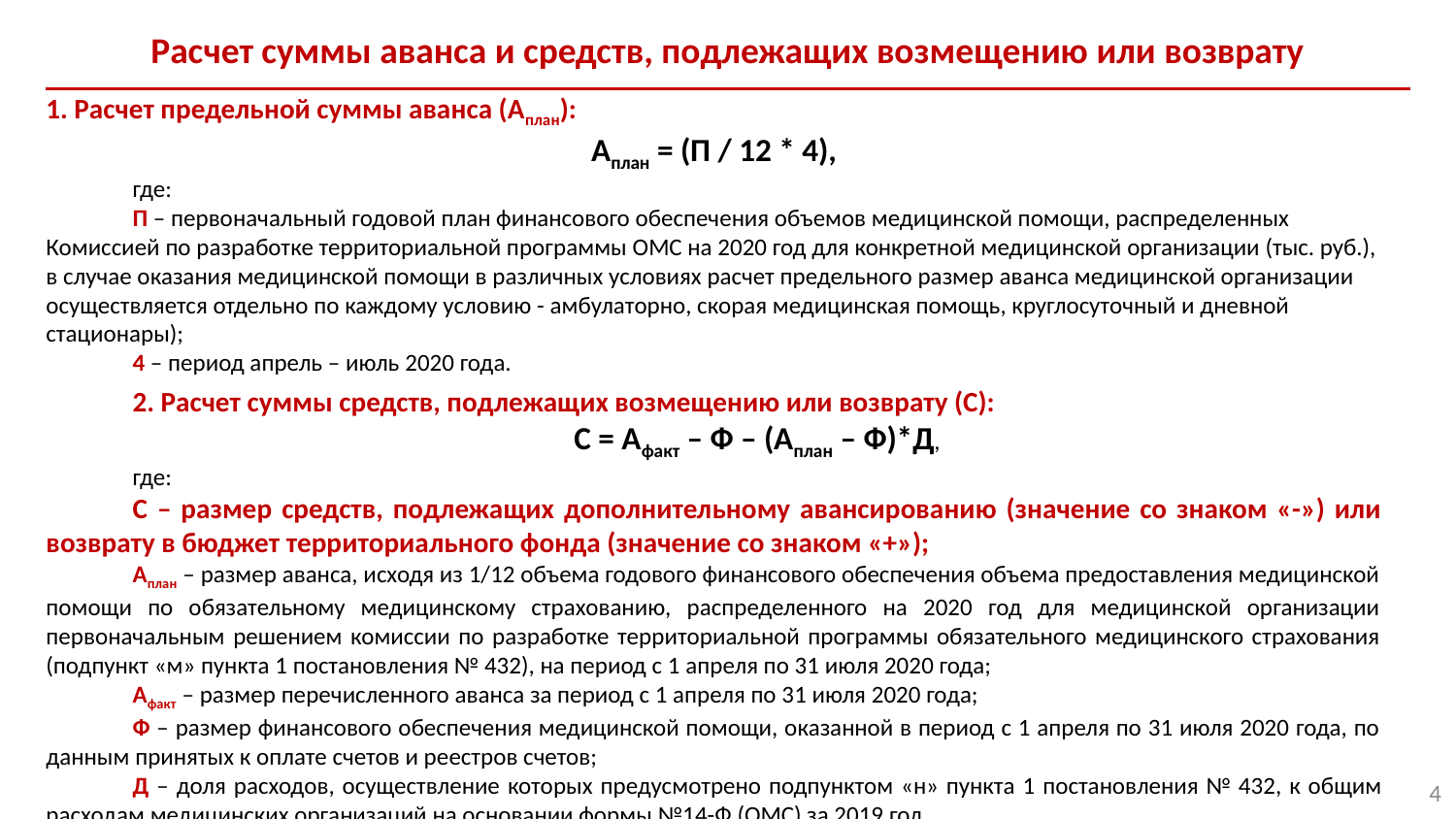

# Расчет суммы аванса и средств, подлежащих возмещению или возврату
1. Расчет предельной суммы аванса (Аплан):
Аплан = (П / 12 * 4),
где:
П – первоначальный годовой план финансового обеспечения объемов медицинской помощи, распределенных Комиссией по разработке территориальной программы ОМС на 2020 год для конкретной медицинской организации (тыс. руб.), в случае оказания медицинской помощи в различных условиях расчет предельного размер аванса медицинской организации осуществляется отдельно по каждому условию - амбулаторно, скорая медицинская помощь, круглосуточный и дневной стационары);
4 – период апрель – июль 2020 года.

2. Расчет суммы средств, подлежащих возмещению или возврату (С):
С = Афакт – Ф – (Аплан – Ф)*Д,
где:
С – размер средств, подлежащих дополнительному авансированию (значение со знаком «-») или возврату в бюджет территориального фонда (значение со знаком «+»);
Аплан – размер аванса, исходя из 1/12 объема годового финансового обеспечения объема предоставления медицинской помощи по обязательному медицинскому страхованию, распределенного на 2020 год для медицинской организации первоначальным решением комиссии по разработке территориальной программы обязательного медицинского страхования (подпункт «м» пункта 1 постановления № 432), на период с 1 апреля по 31 июля 2020 года;
Афакт – размер перечисленного аванса за период с 1 апреля по 31 июля 2020 года;
Ф – размер финансового обеспечения медицинской помощи, оказанной в период с 1 апреля по 31 июля 2020 года, по данным принятых к оплате счетов и реестров счетов;
Д – доля расходов, осуществление которых предусмотрено подпунктом «н» пункта 1 постановления № 432, к общим расходам медицинских организаций на основании формы №14-Ф (ОМС) за 2019 год.
4